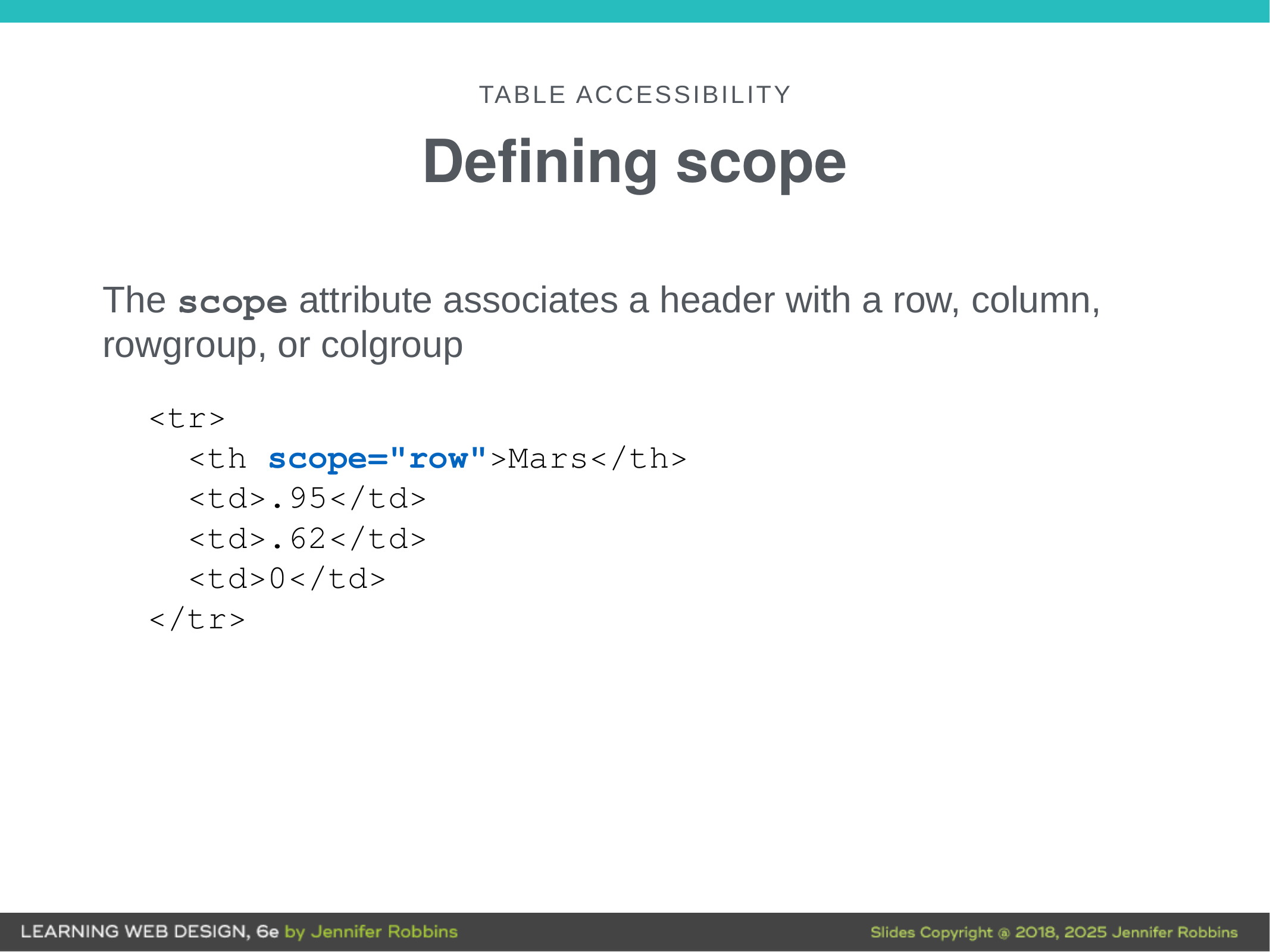

# Table Accessibility
Defining scope
The scope attribute associates a header with a row, column, rowgroup, or colgroup
<tr>
  <th scope="row">Mars</th>
  <td>.95</td>
  <td>.62</td>
  <td>0</td>
</tr>